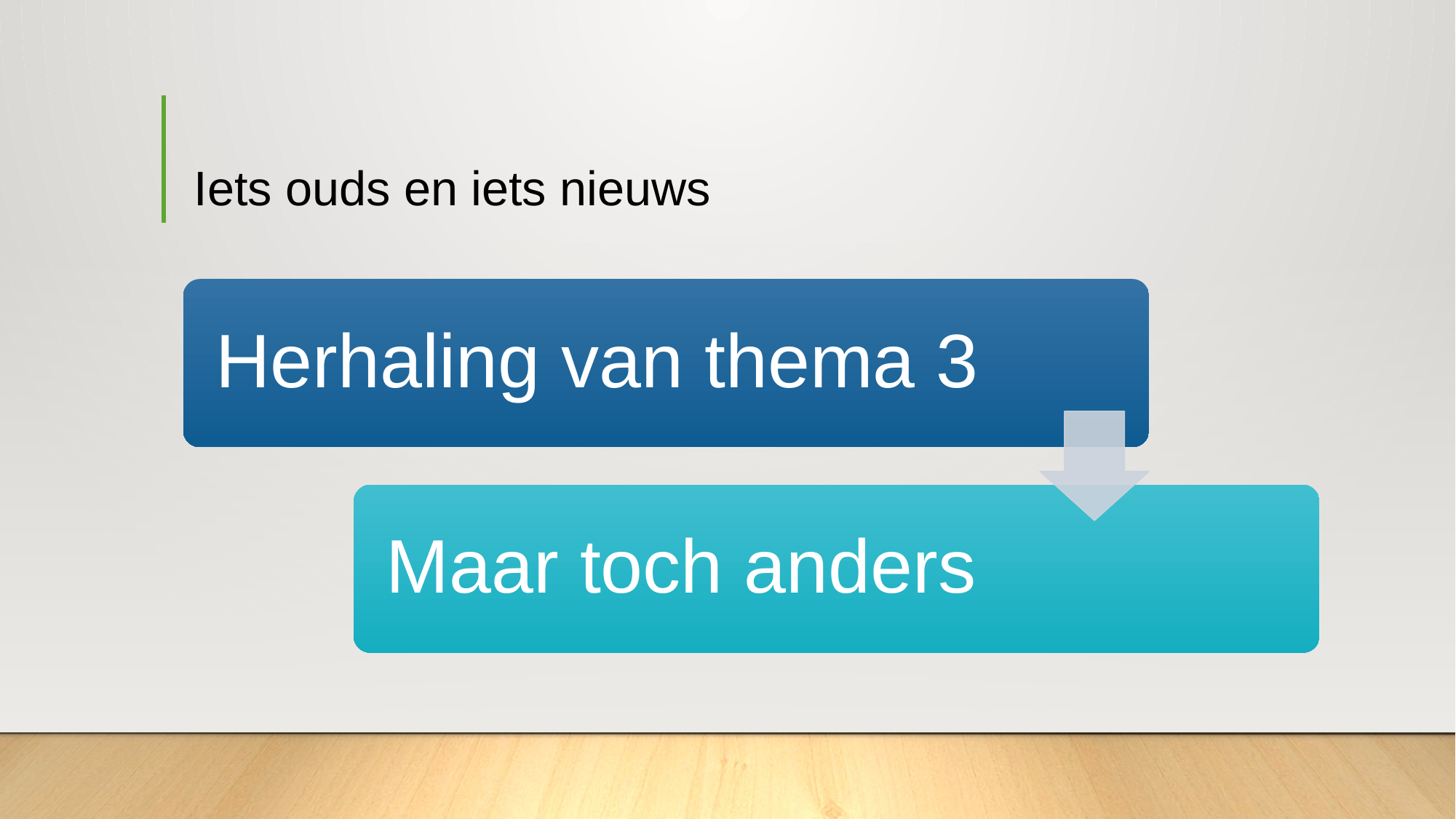

# Iets ouds en iets nieuws
Herhaling van thema 3
Maar toch anders